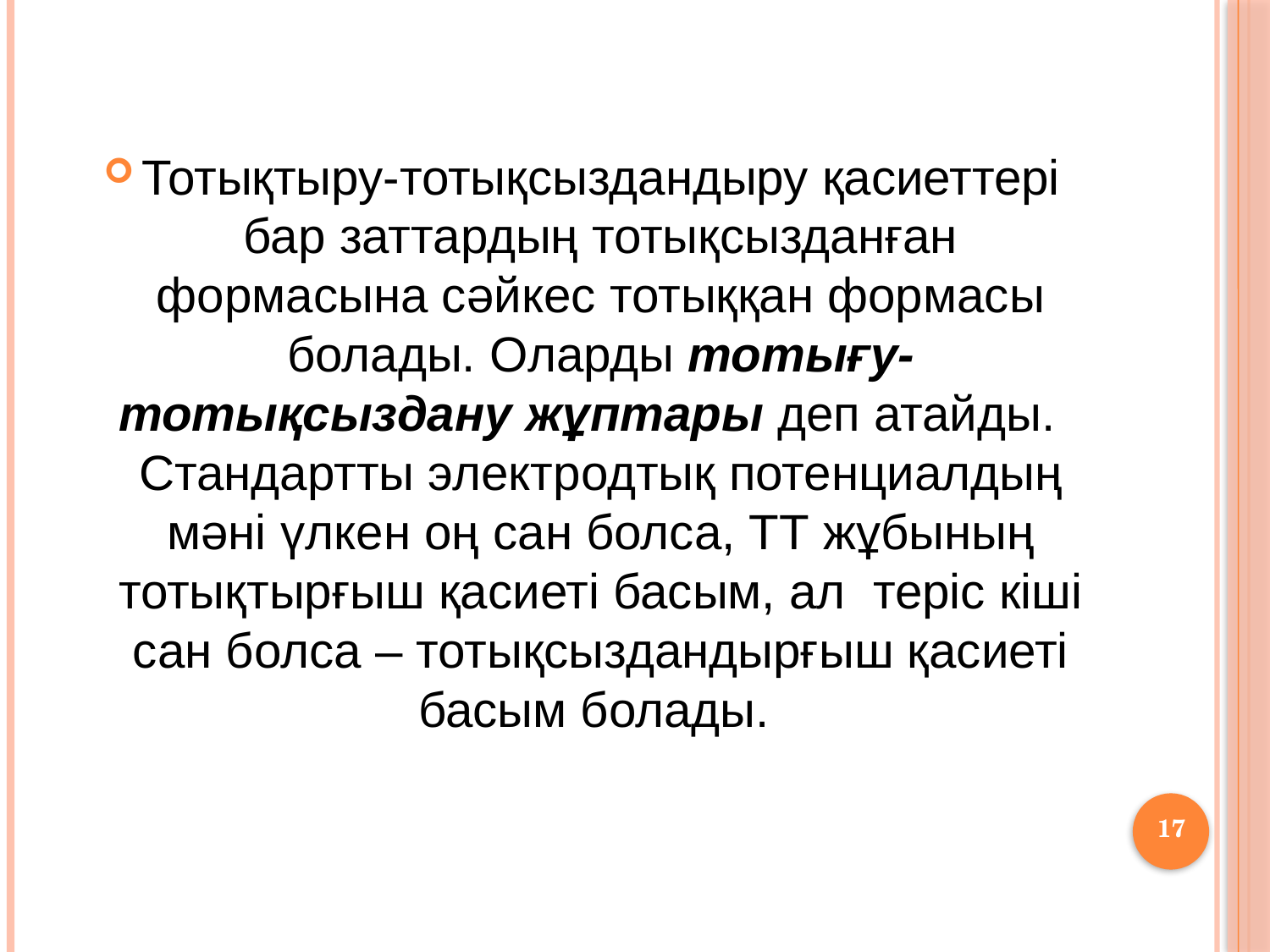

Тотықтыру-тотықсыздандыру қасиеттері бар заттардың тотықсызданған формасына сәйкес тотыққан формасы болады. Оларды тотығу-тотықсыздану жұптары деп атайды.   Стандартты электродтық потенциалдың мәні үлкен оң сан болса, ТТ жұбының тотықтырғыш қасиеті басым, ал  теріс кіші сан болса – тотықсыздандырғыш қасиеті басым болады.
17